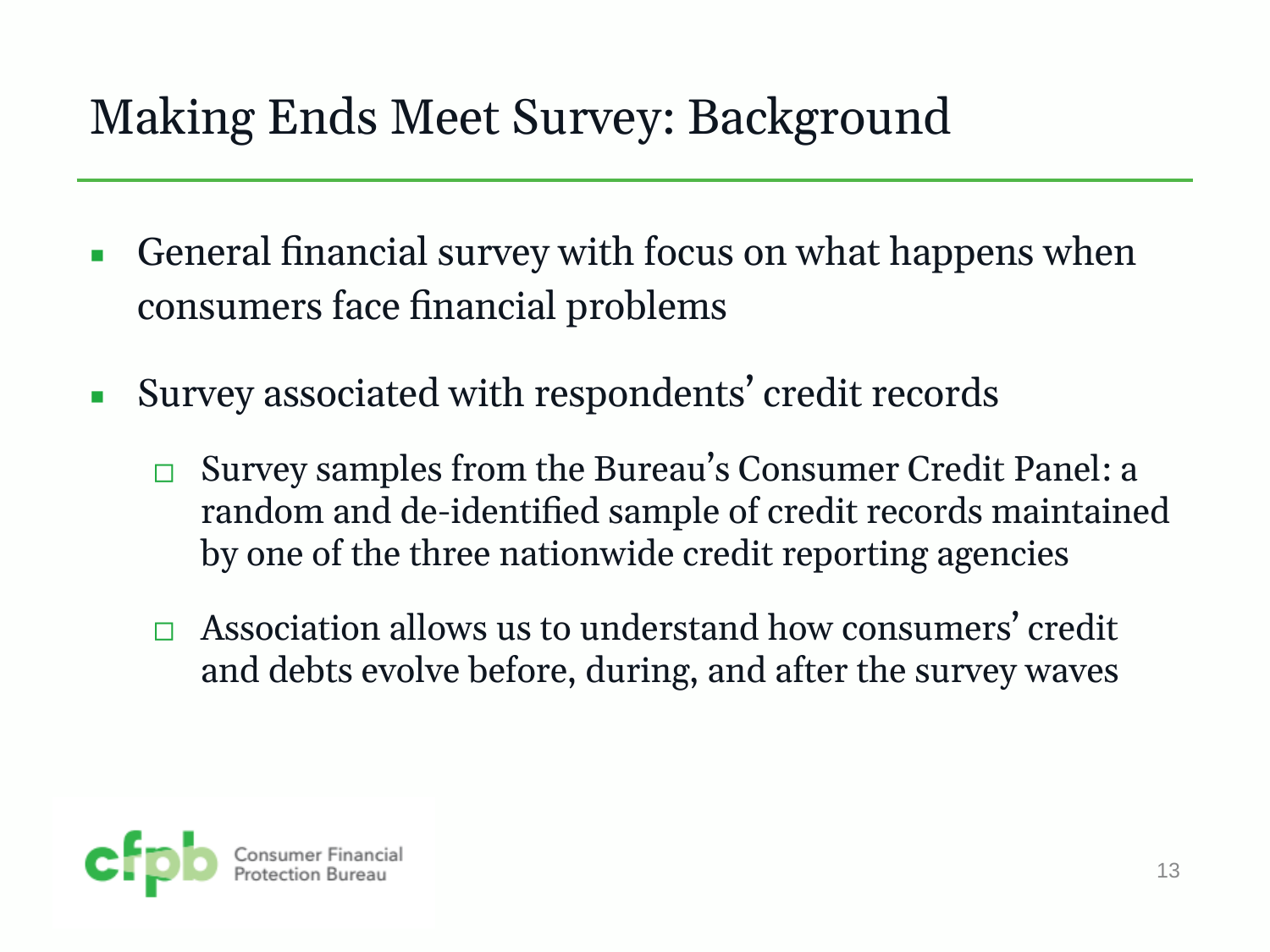

# Making Ends Meet Survey: Background
General financial survey with focus on what happens when consumers face financial problems
Survey associated with respondents’ credit records
Survey samples from the Bureau’s Consumer Credit Panel: a random and de-identified sample of credit records maintained by one of the three nationwide credit reporting agencies
Association allows us to understand how consumers’ credit and debts evolve before, during, and after the survey waves
13